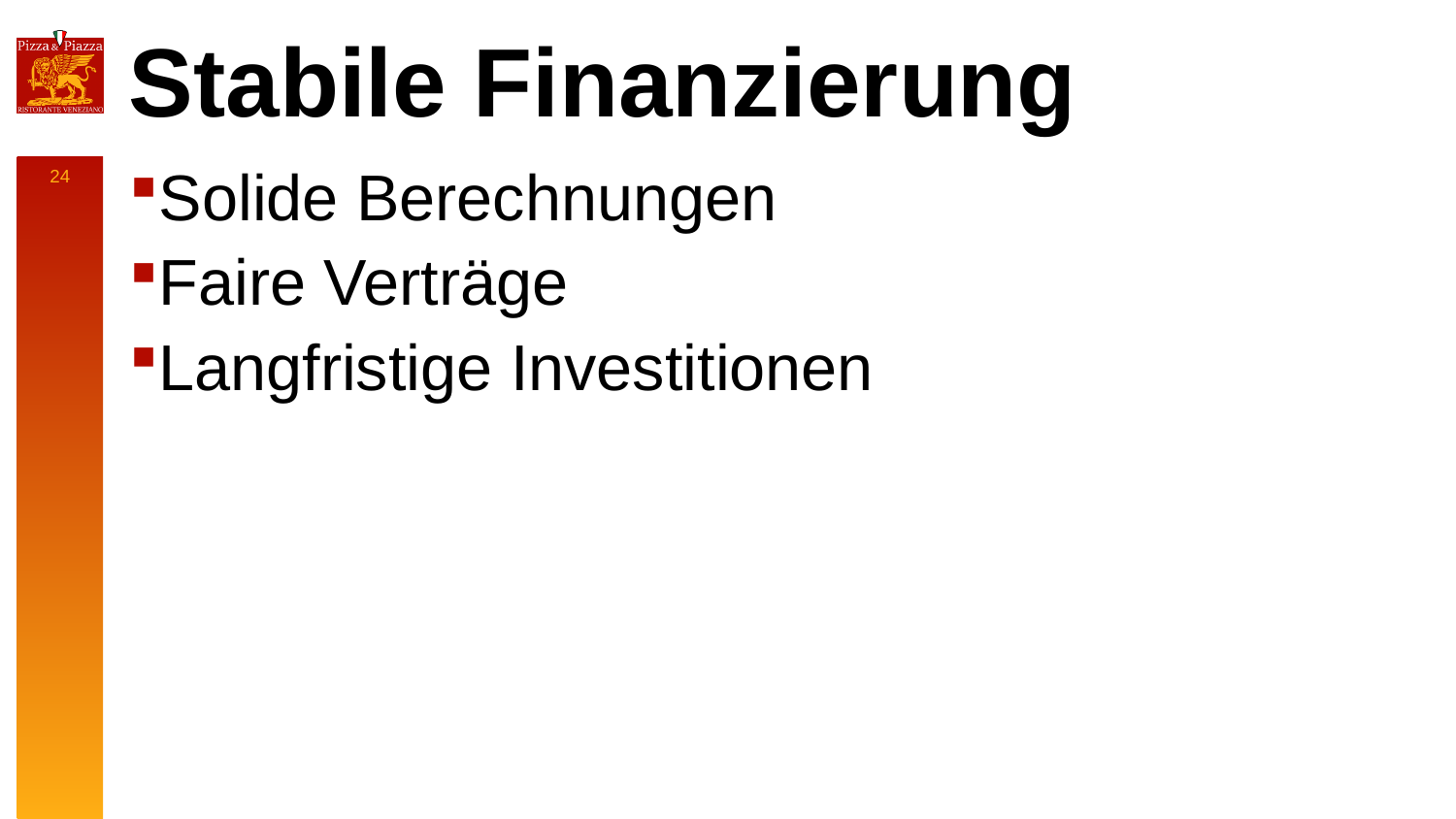

# Stabile Finanzierung
24
Solide Berechnungen
Faire Verträge
Langfristige Investitionen